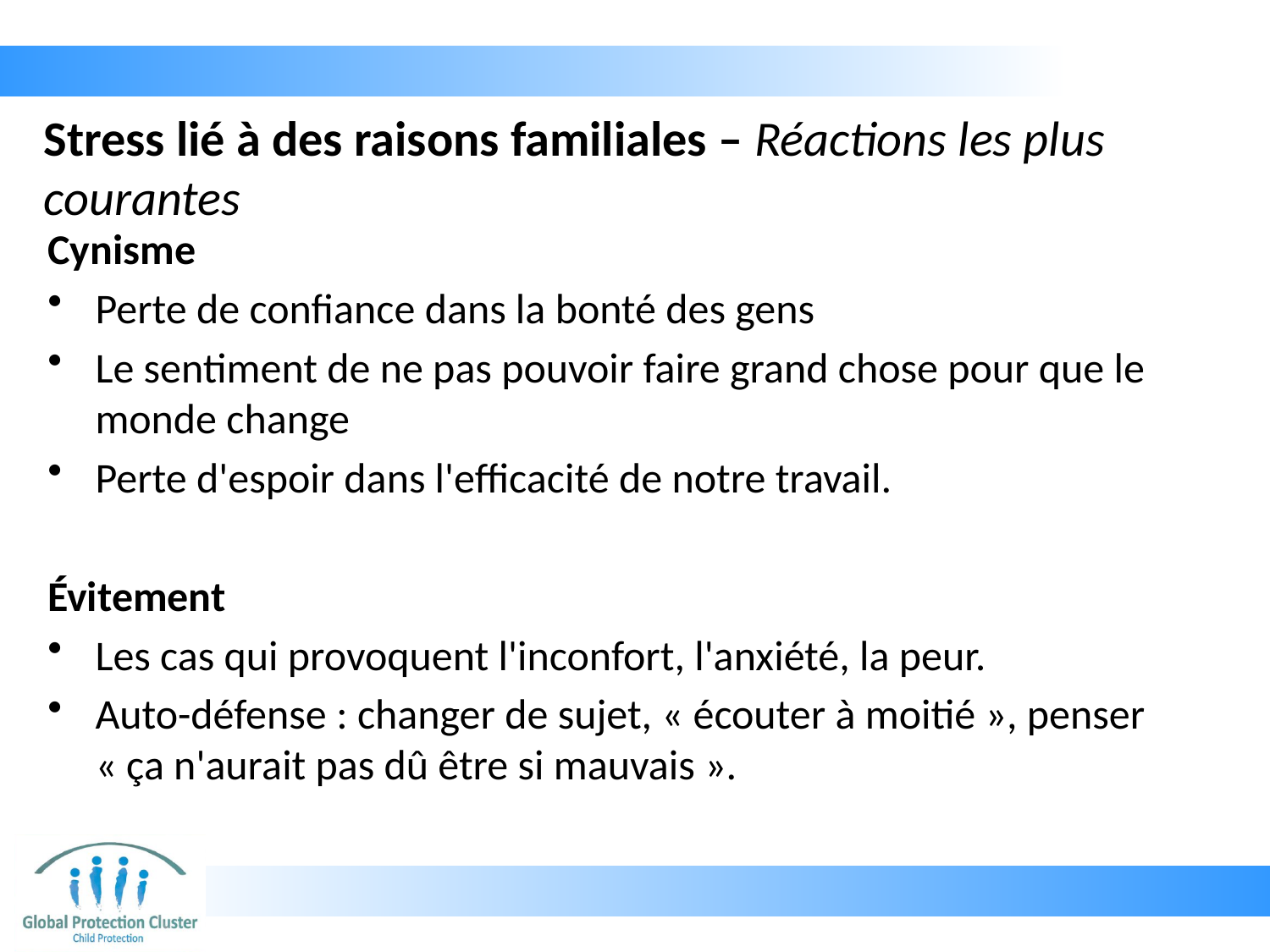

# Stress lié à des raisons familiales – Réactions les plus courantes

Cynisme
Perte de confiance dans la bonté des gens
Le sentiment de ne pas pouvoir faire grand chose pour que le monde change
Perte d'espoir dans l'efficacité de notre travail.

Évitement
Les cas qui provoquent l'inconfort, l'anxiété, la peur.
Auto-défense : changer de sujet, « écouter à moitié », penser « ça n'aurait pas dû être si mauvais ».